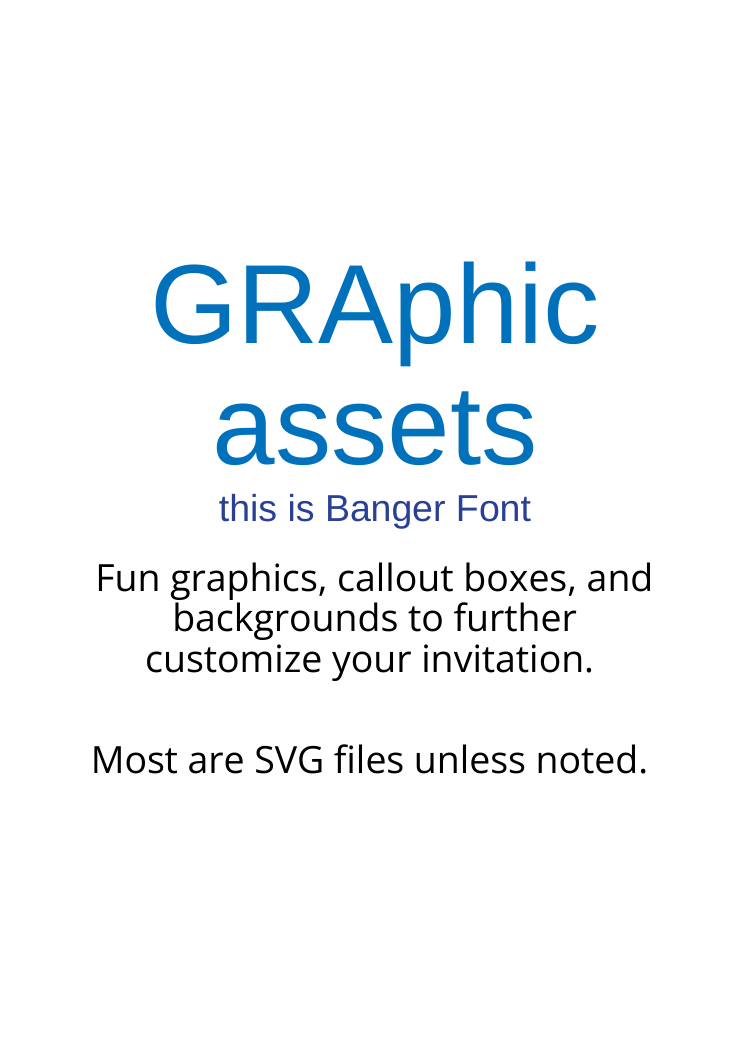

# GRAphic assets this is Banger Font
Fun graphics, callout boxes, and backgrounds to further customize your invitation.

Most are SVG files unless noted.